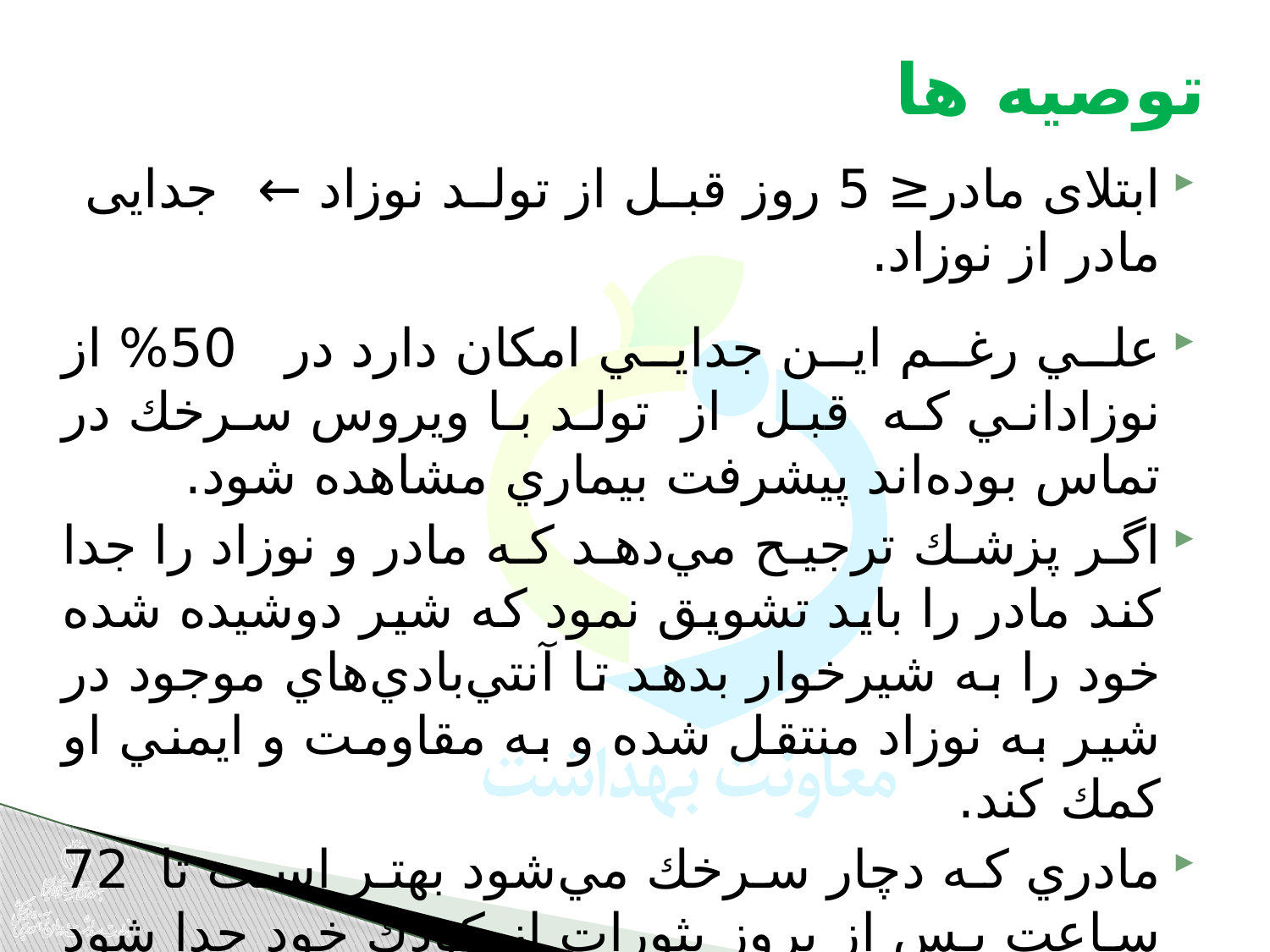

# توصیه ها
ابتلای مادر≤ 5 روز قبل از تولد نوزاد ← جدایی مادر از نوزاد.
علي رغم اين جدایي امكان دارد در 50% از نوزاداني كه قبل از تولد با ويروس سرخك در تماس بوده‌اند پيشرفت بيماري مشاهده شود.
اگر پزشك ترجيح مي‌دهد كه مادر و نوزاد را جدا كند مادر را بايد تشويق نمود كه شير دوشيده شده خود را به شيرخوار بدهد تا آنتي‌بادي‌هاي موجود در شير به نوزاد منتقل شده و به مقاومت و ايمني او كمك كند.
مادري كه دچار سرخك مي‌شود بهتر است تا 72 ساعت پس از بروز بثورات از كودك خود جدا شود اما شيرخوار بعد از دريافت ايمونوگلوبولين مي‌تواند از شير دوشيده شده مادر تغذيه كند.